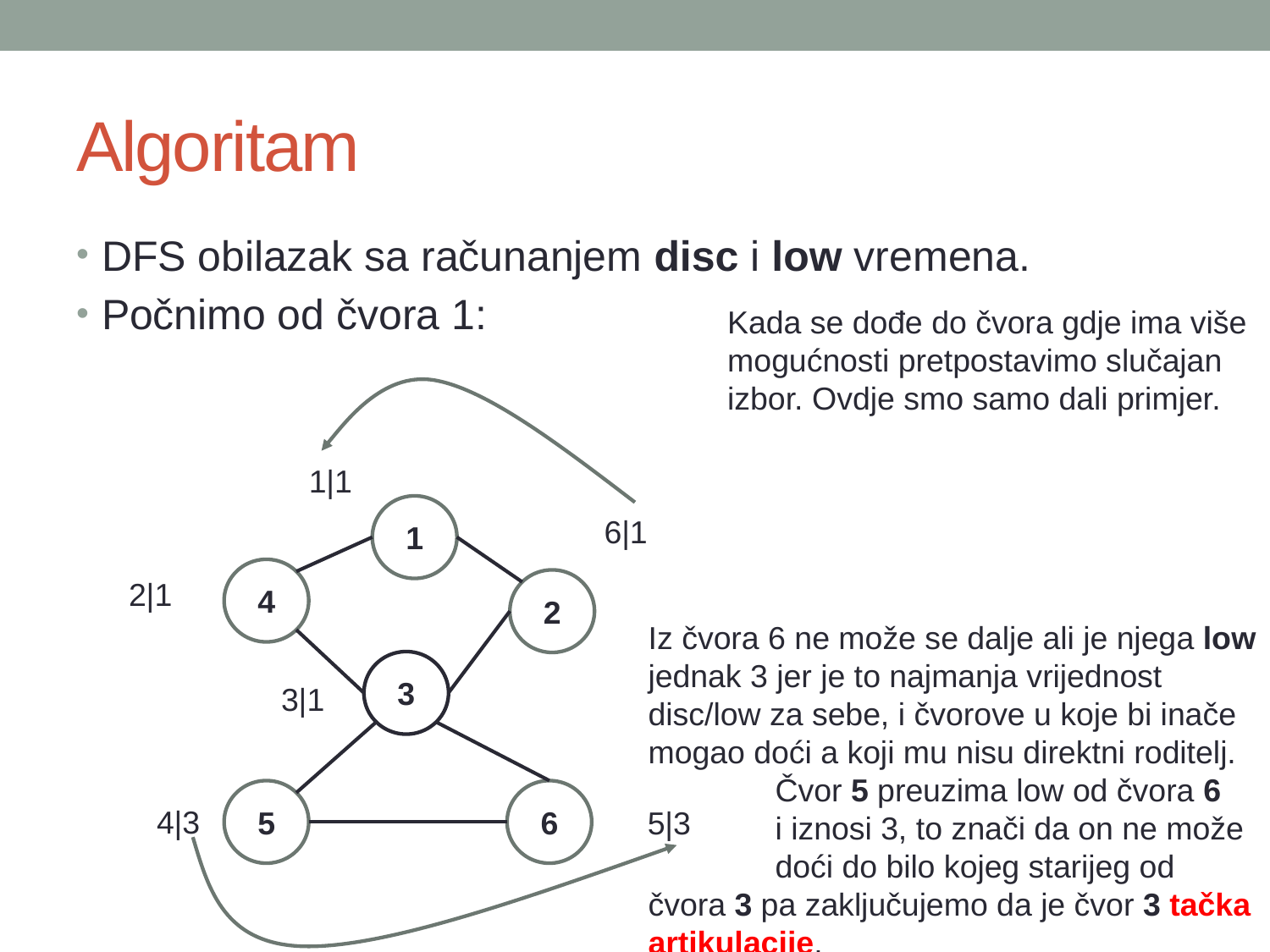

# Algoritam
DFS obilazak sa računanjem disc i low vremena.
Počnimo od čvora 1:
Kada se dođe do čvora gdje ima više mogućnosti pretpostavimo slučajan izbor. Ovdje smo samo dali primjer.

1|1
1
6|1
4
2|1
2
Iz čvora 6 ne može se dalje ali je njega low jednak 3 jer je to najmanja vrijednost disc/low za sebe, i čvorove u koje bi inače mogao doći a koji mu nisu direktni roditelj.
	Čvor 5 preuzima low od čvora 6
	i iznosi 3, to znači da on ne može 	doći do bilo kojeg starijeg od čvora 3 pa zaključujemo da je čvor 3 tačka artikulacije.
3
3|1
5
6
4|3
5|3